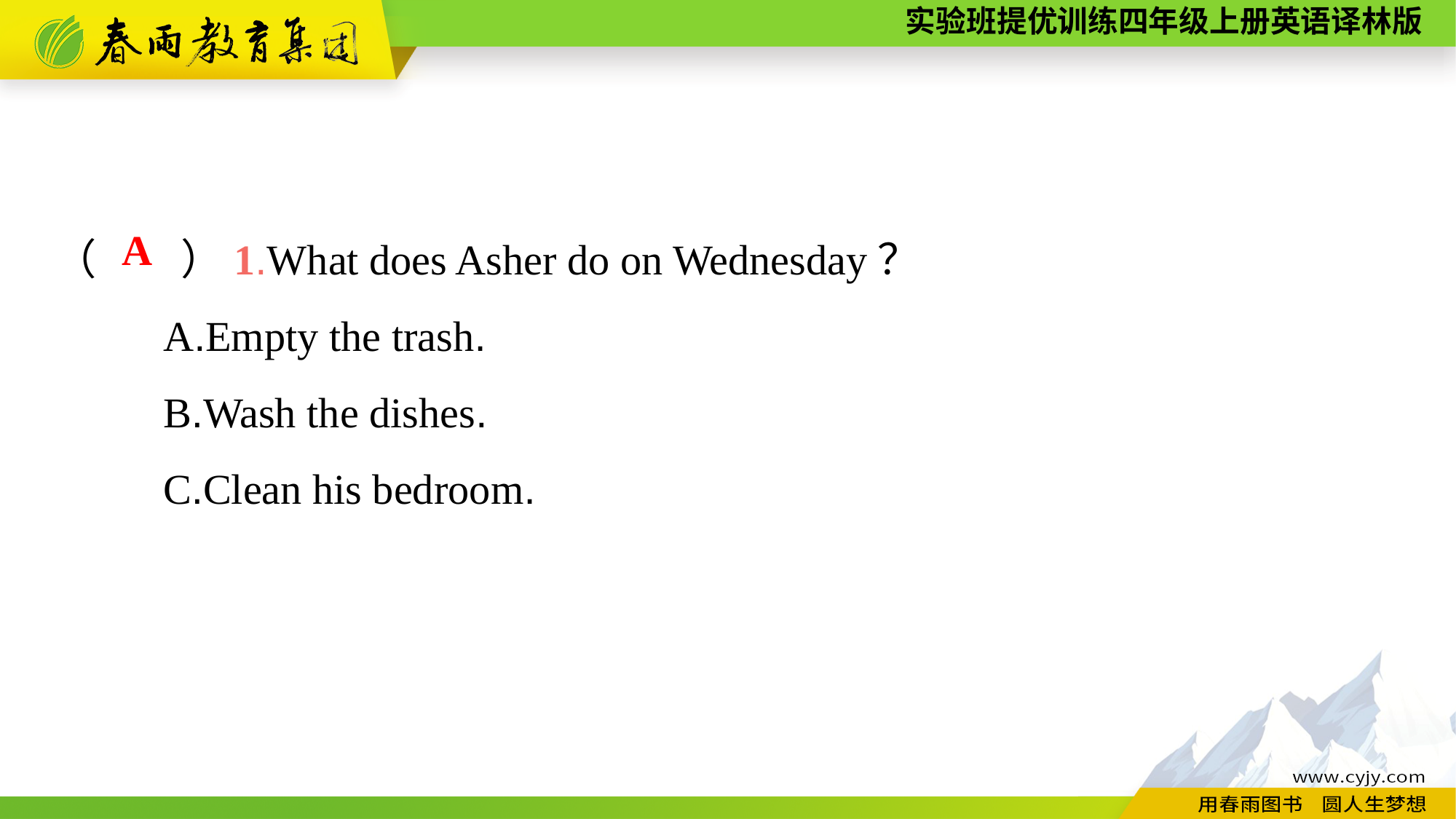

（　　）1.What does Asher do on Wednesday？
	A.Empty the trash.
	B.Wash the dishes.
	C.Clean his bedroom.
A